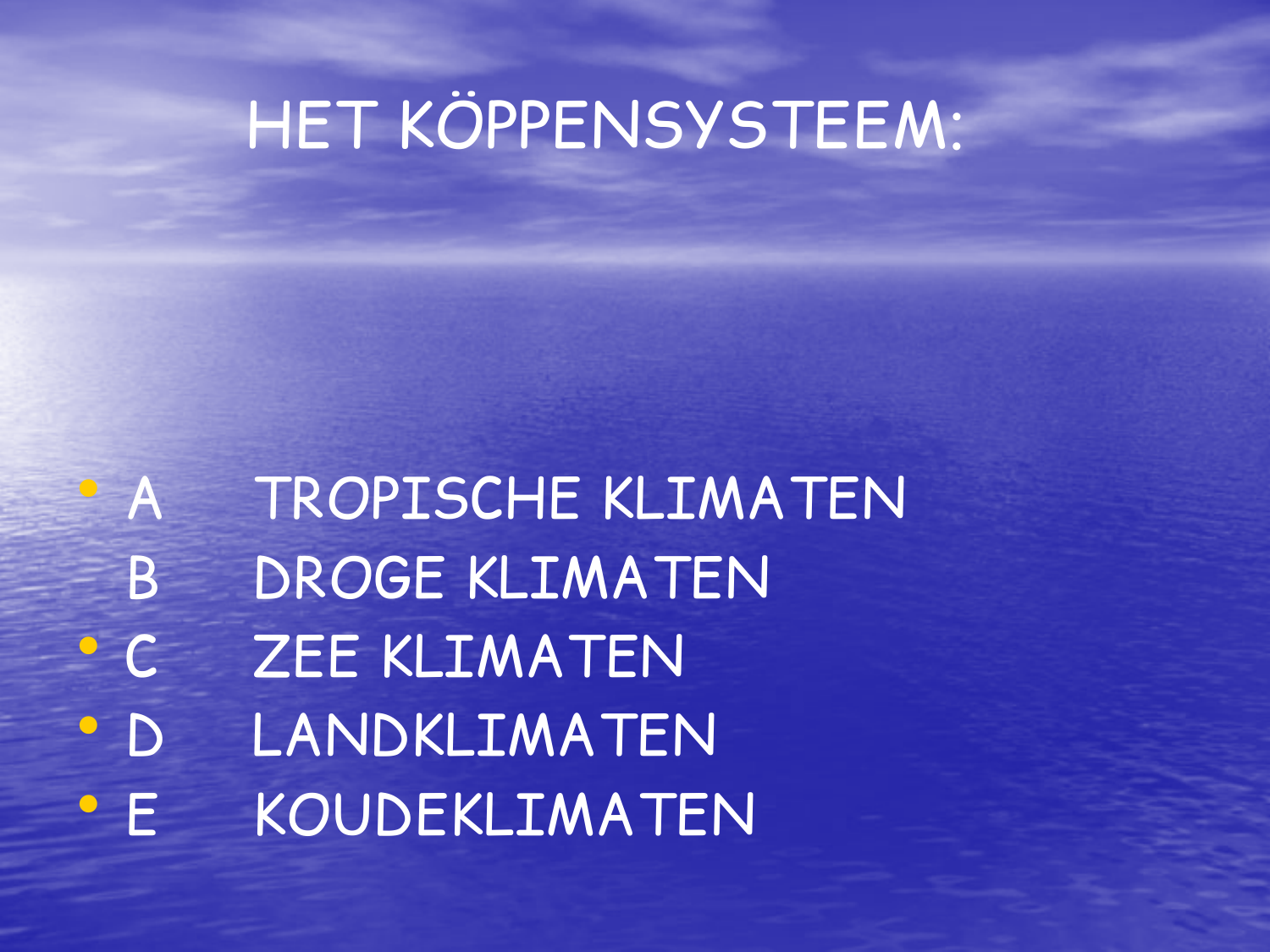

HET KÖPPENSYSTEEM:
A	TROPISCHE KLIMATEN
	B	DROGE KLIMATEN
C 	ZEE KLIMATEN
D	LANDKLIMATEN
E 	KOUDEKLIMATEN